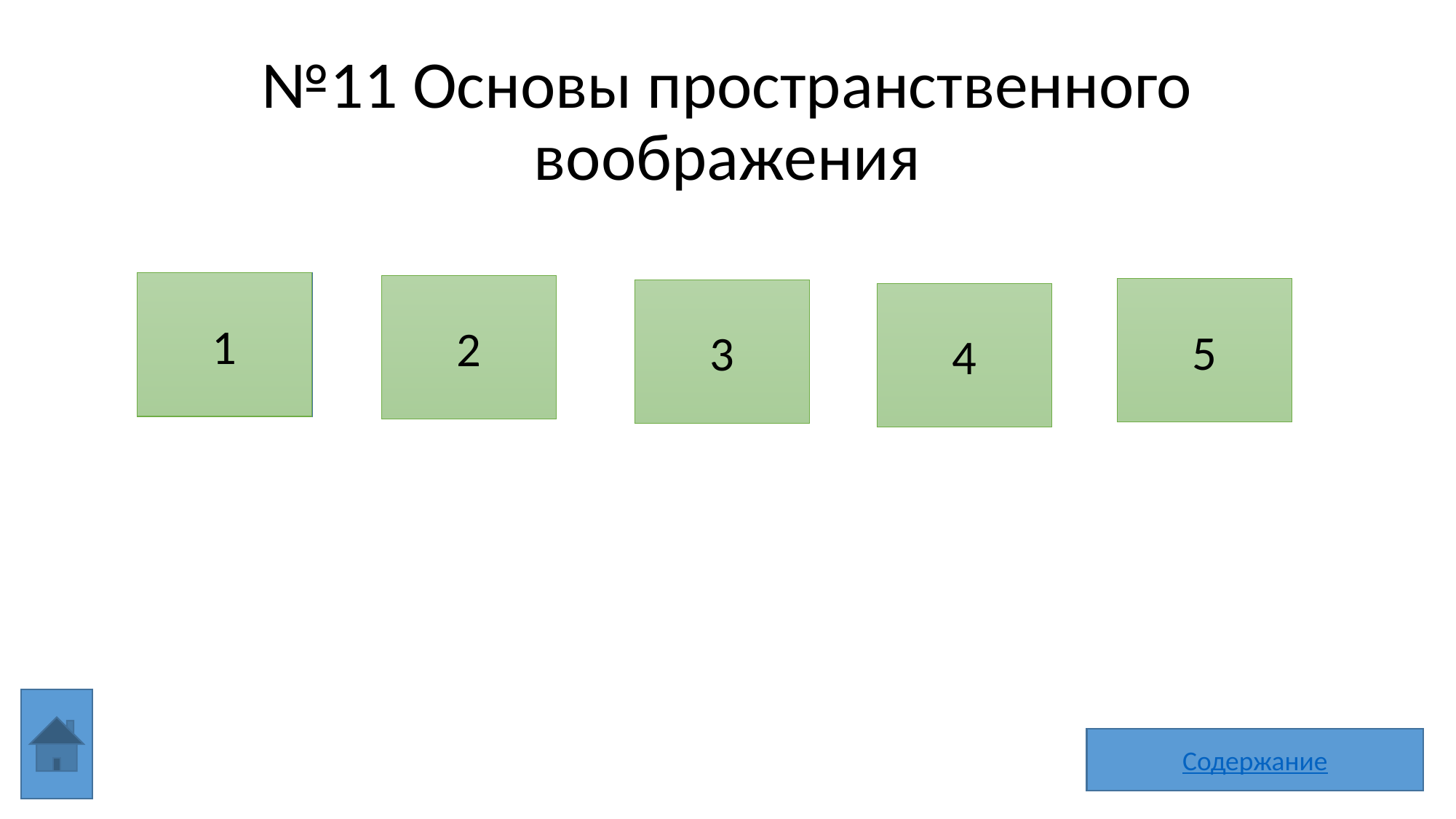

# №11 Основы пространственного воображения

1

2
5
3
4

Содержание